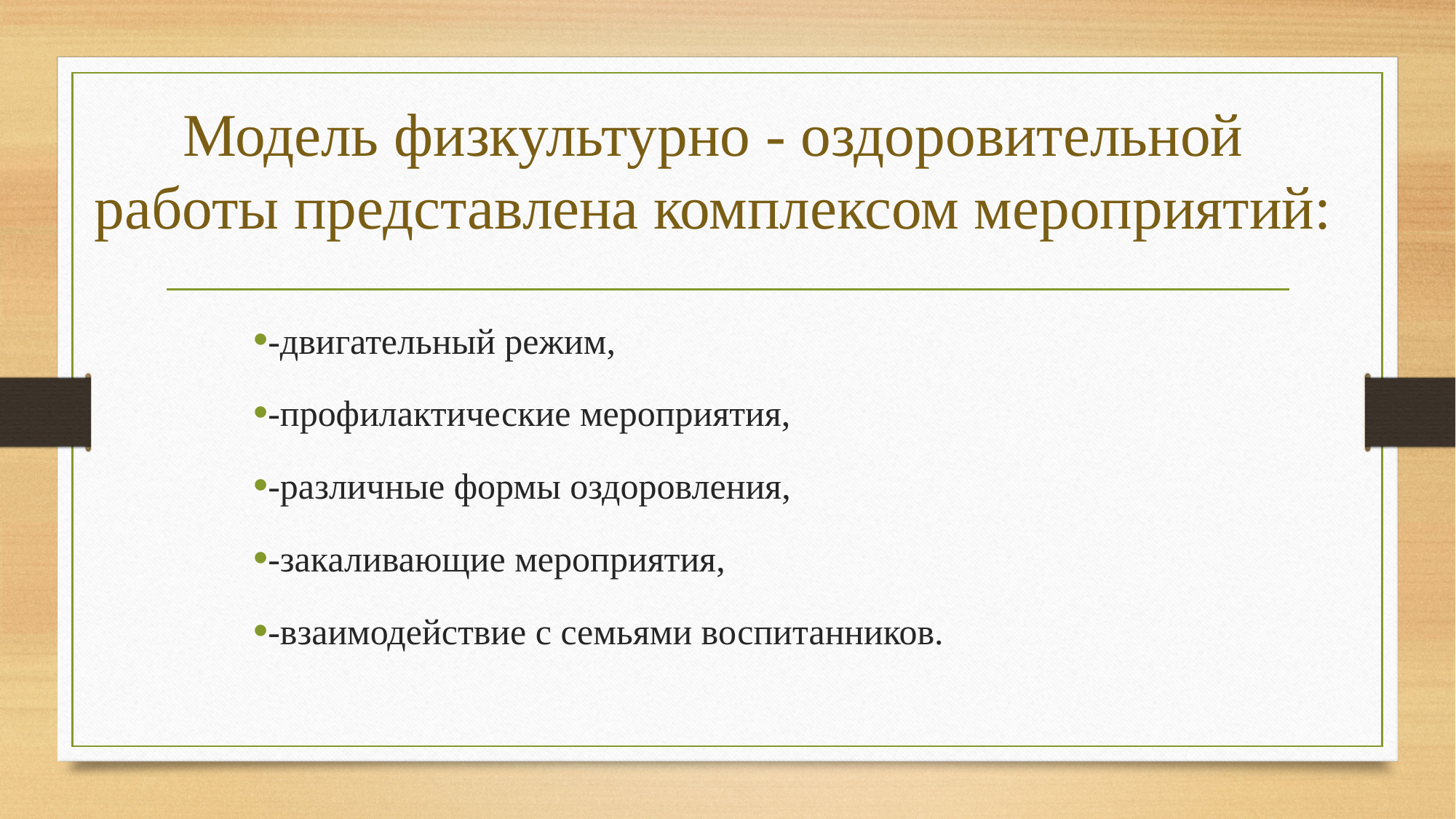

# Модель физкультурно - оздоровительной работы представлена комплексом мероприятий:
-двигательный режим,
-профилактические мероприятия,
-различные формы оздоровления,
-закаливающие мероприятия,
-взаимодействие с семьями воспитанников.